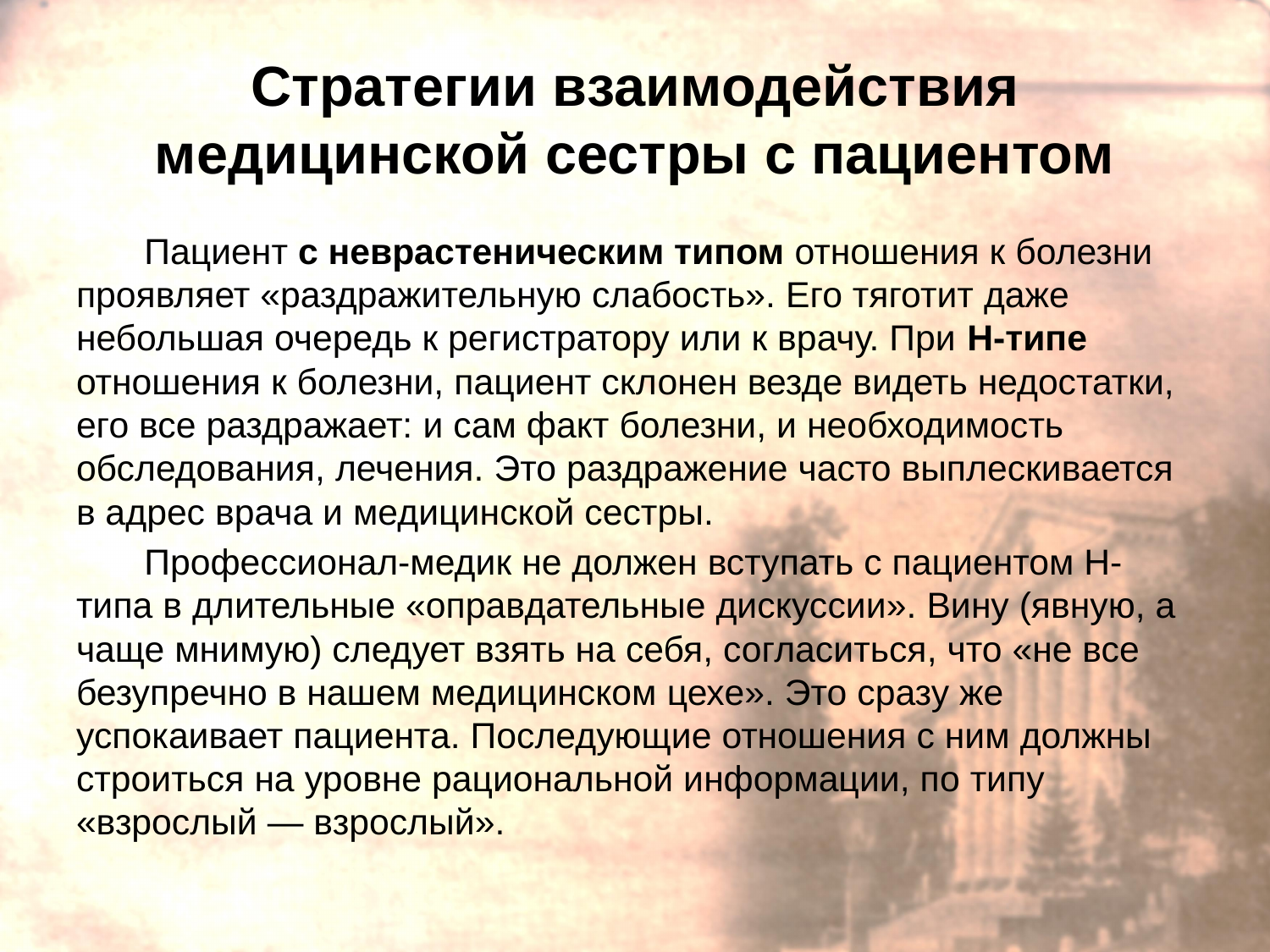

# Стратегии взаимодействия медицинской сестры с пациентом
Пациент с неврастеническим типом отношения к болезни проявляет «раздражительную слабость». Его тяготит даже небольшая очередь к регистратору или к врачу. При Н-типе отношения к болезни, пациент склонен везде видеть недостатки, его все раздражает: и сам факт болезни, и необходимость обследования, лечения. Это раздражение часто выплескивается в адрес врача и медицинской сестры.
Профессионал-медик не должен вступать с пациентом Н-типа в длительные «оправдательные дискуссии». Вину (явную, а чаще мнимую) следует взять на себя, согласиться, что «не все безупречно в нашем медицинском цехе». Это сразу же успокаивает пациента. Последующие отношения с ним должны строиться на уровне рациональной информации, по типу «взрослый — взрослый».